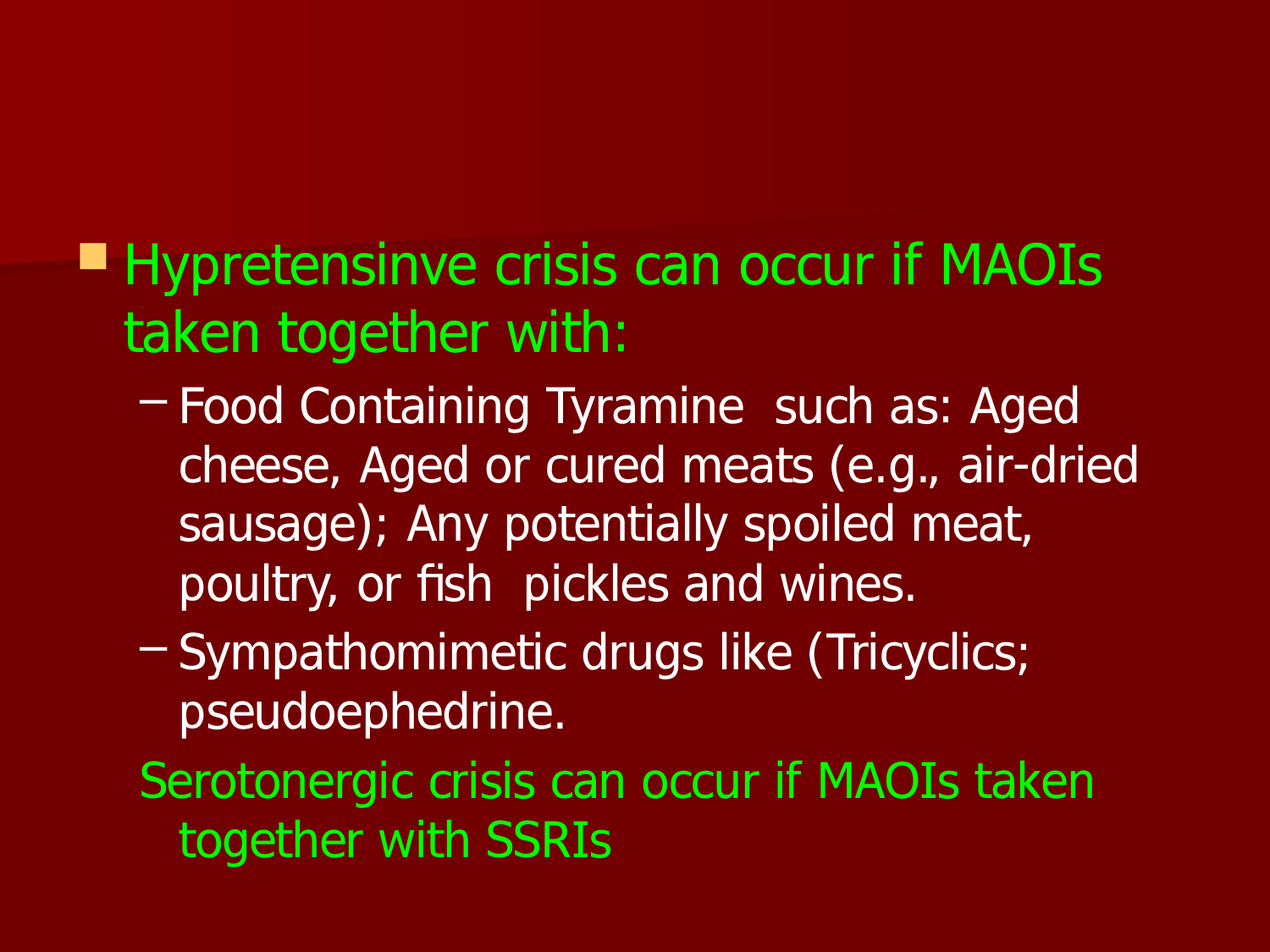

#
Hypretensinve crisis can occur if MAOIs taken together with:
Food Containing Tyramine  such as: Aged cheese, Aged or cured meats (e.g., air-dried sausage); Any potentially spoiled meat, poultry, or fish  pickles and wines.
Sympathomimetic drugs like (Tricyclics; pseudoephedrine.
Serotonergic crisis can occur if MAOIs taken together with SSRIs